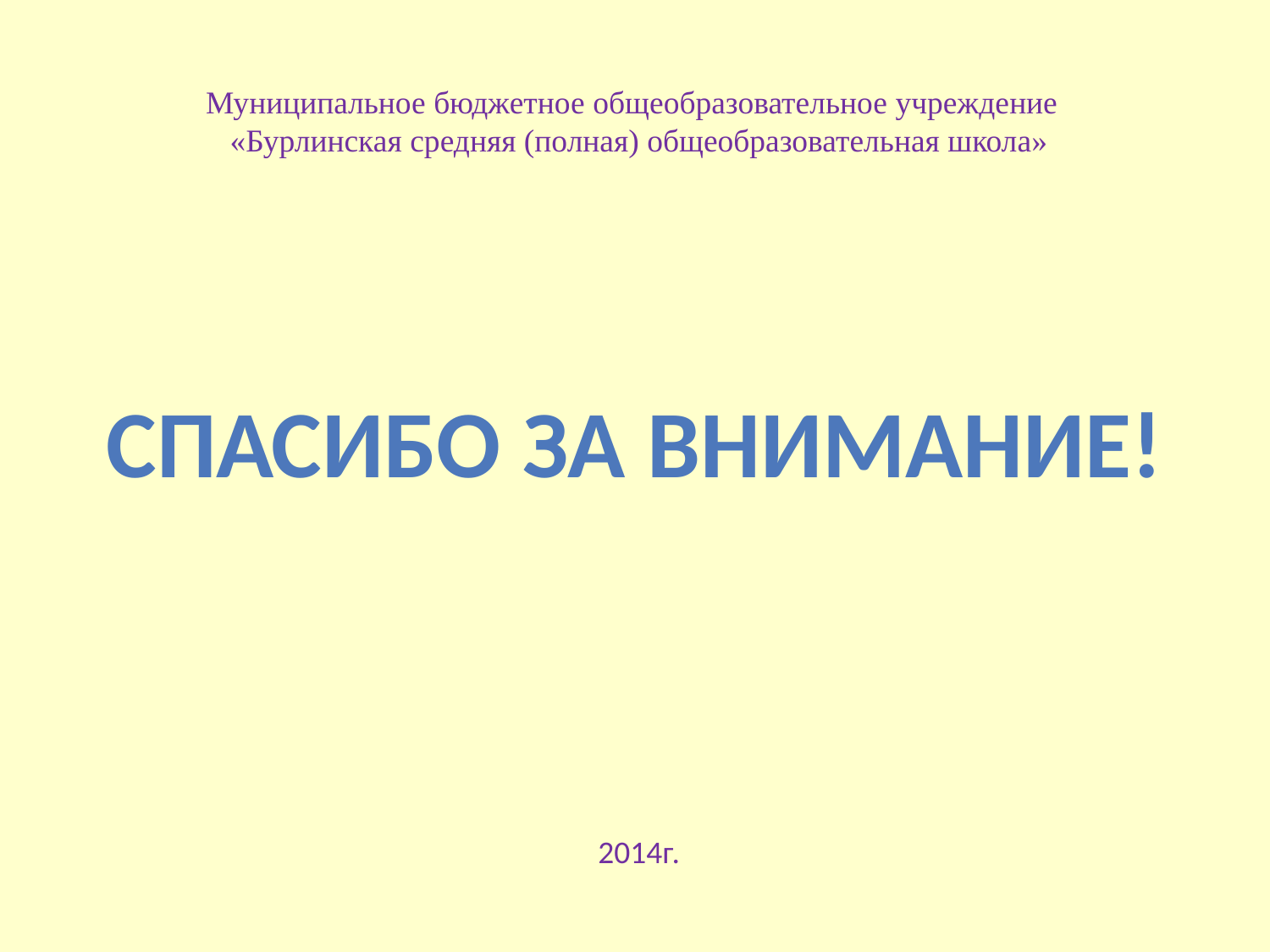

Муниципальное бюджетное общеобразовательное учреждение
              «Бурлинская средняя (полная) общеобразовательная школа»
Спасибо за внимание!
2014г.